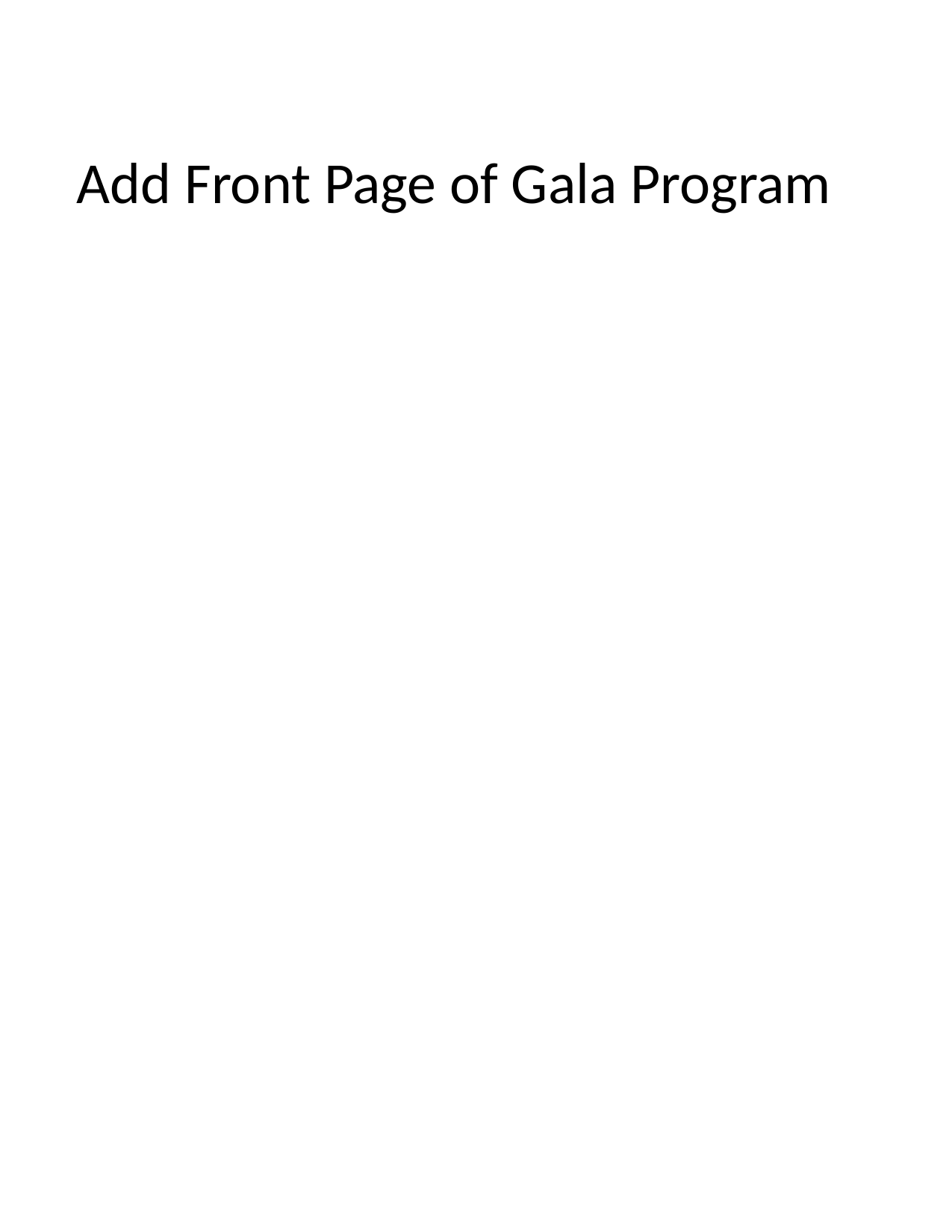

# Add Front Page of Gala Program